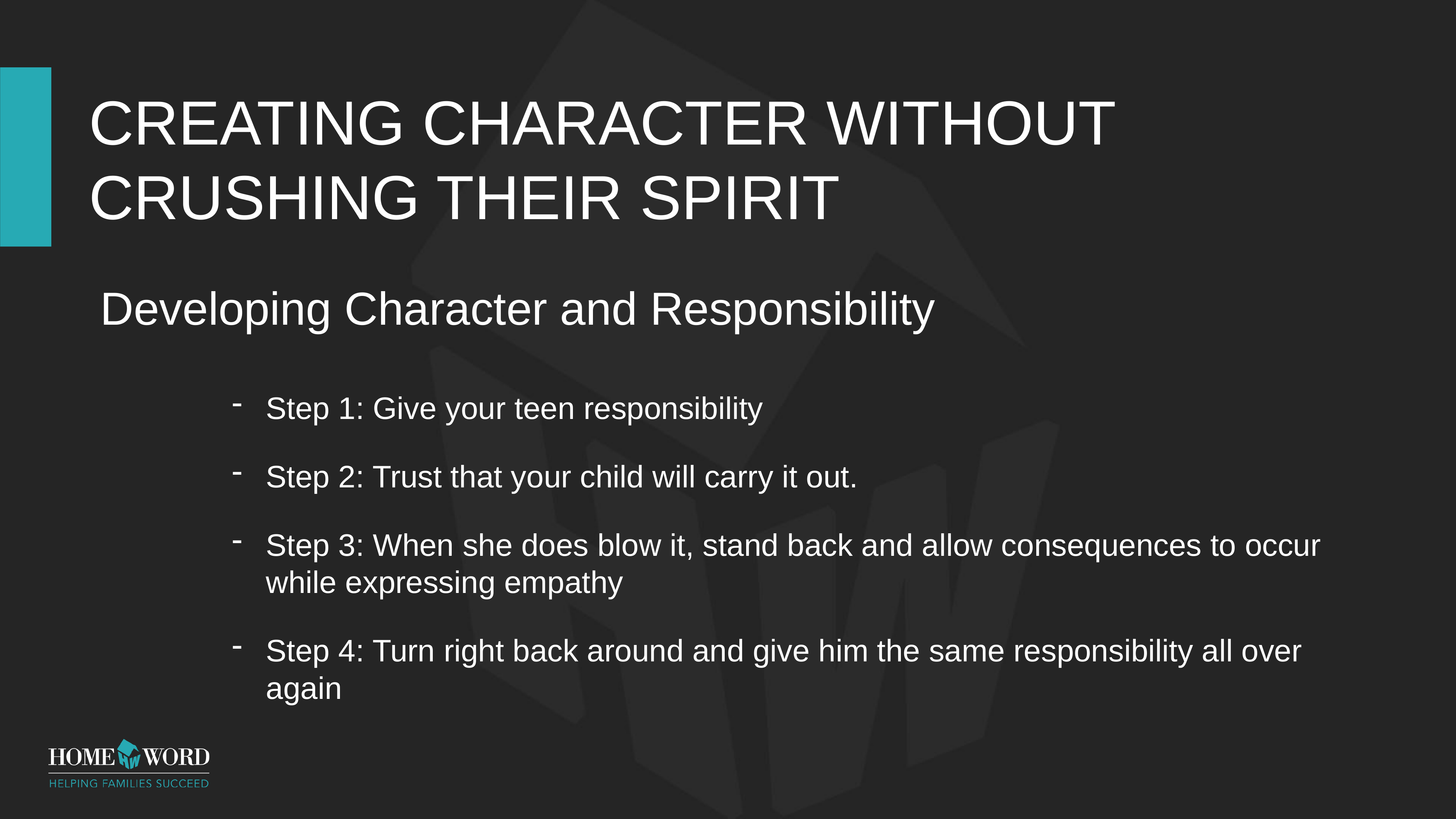

# Creating Character without Crushing Their Spirit
Developing Character and Responsibility
Step 1: Give your teen responsibility
Step 2: Trust that your child will carry it out.
Step 3: When she does blow it, stand back and allow consequences to occur while expressing empathy
Step 4: Turn right back around and give him the same responsibility all over again